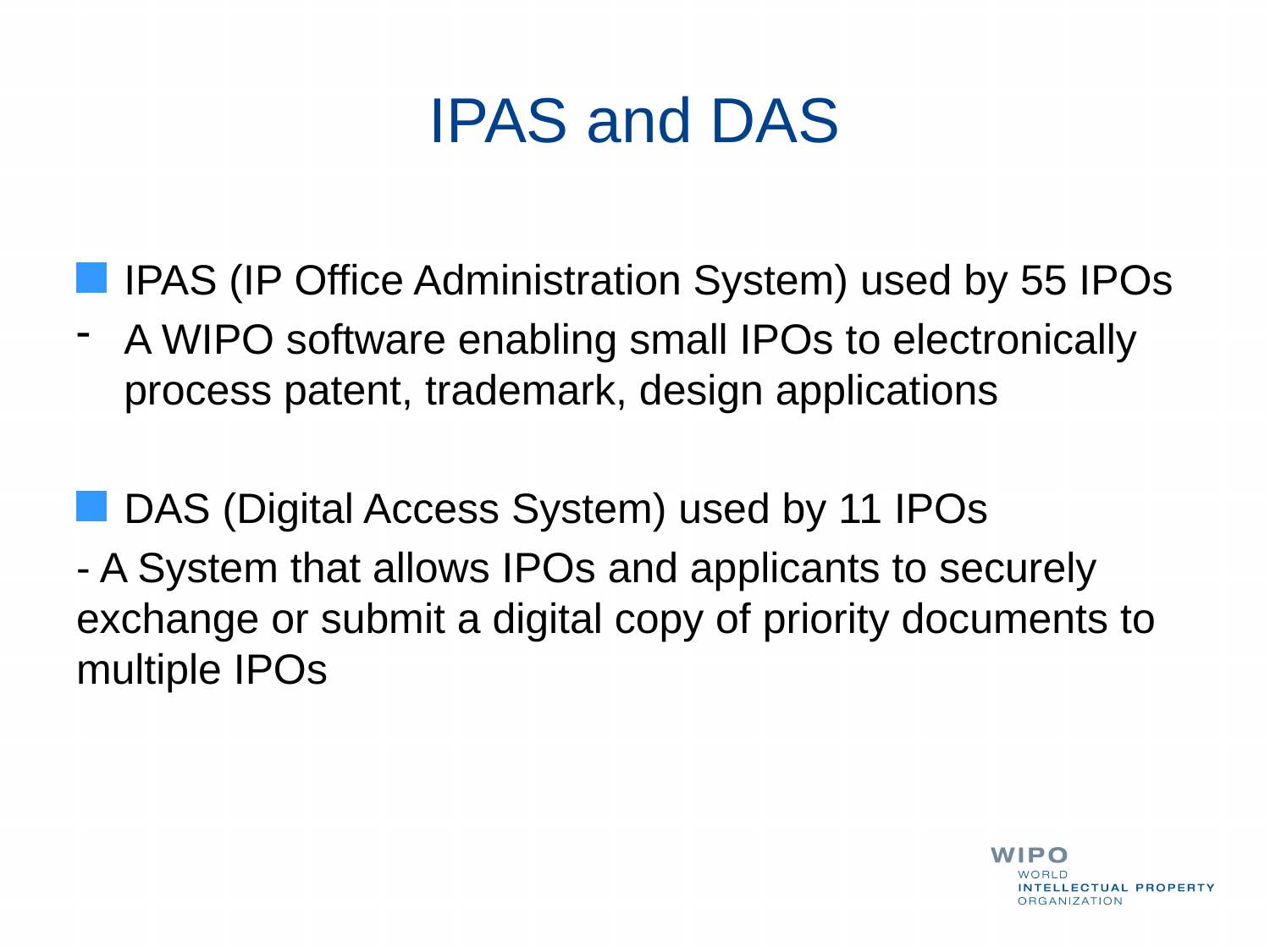

# IPAS and DAS
IPAS (IP Office Administration System) used by 55 IPOs
A WIPO software enabling small IPOs to electronically process patent, trademark, design applications

DAS (Digital Access System) used by 11 IPOs
- A System that allows IPOs and applicants to securely exchange or submit a digital copy of priority documents to multiple IPOs